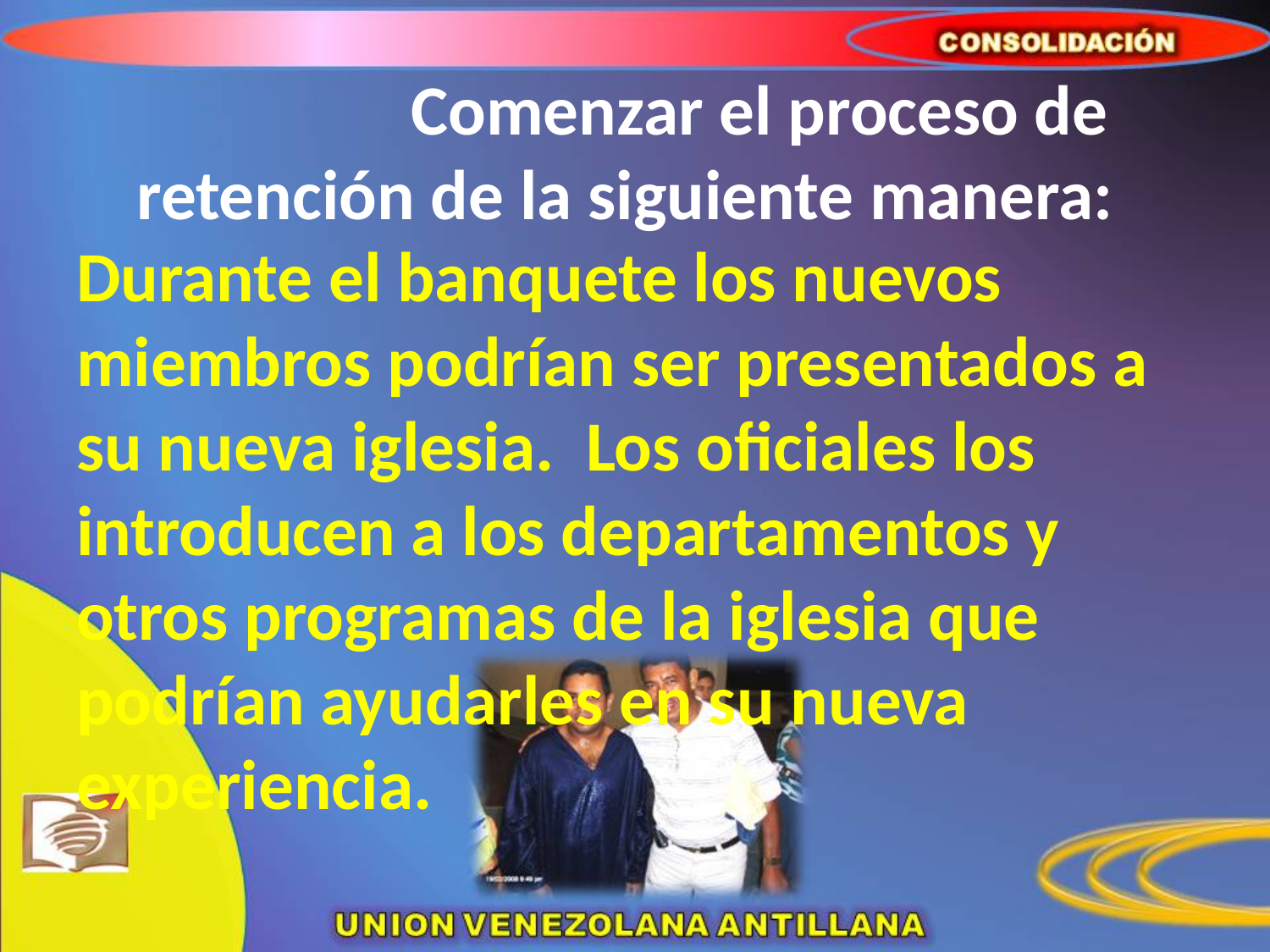

# Comenzar el proceso de retención de la siguiente manera:
	Durante el banquete los nuevos miembros podrían ser presentados a su nueva iglesia.  Los oficiales los introducen a los departamentos y otros programas de la iglesia que podrían ayudarles en su nueva experiencia.